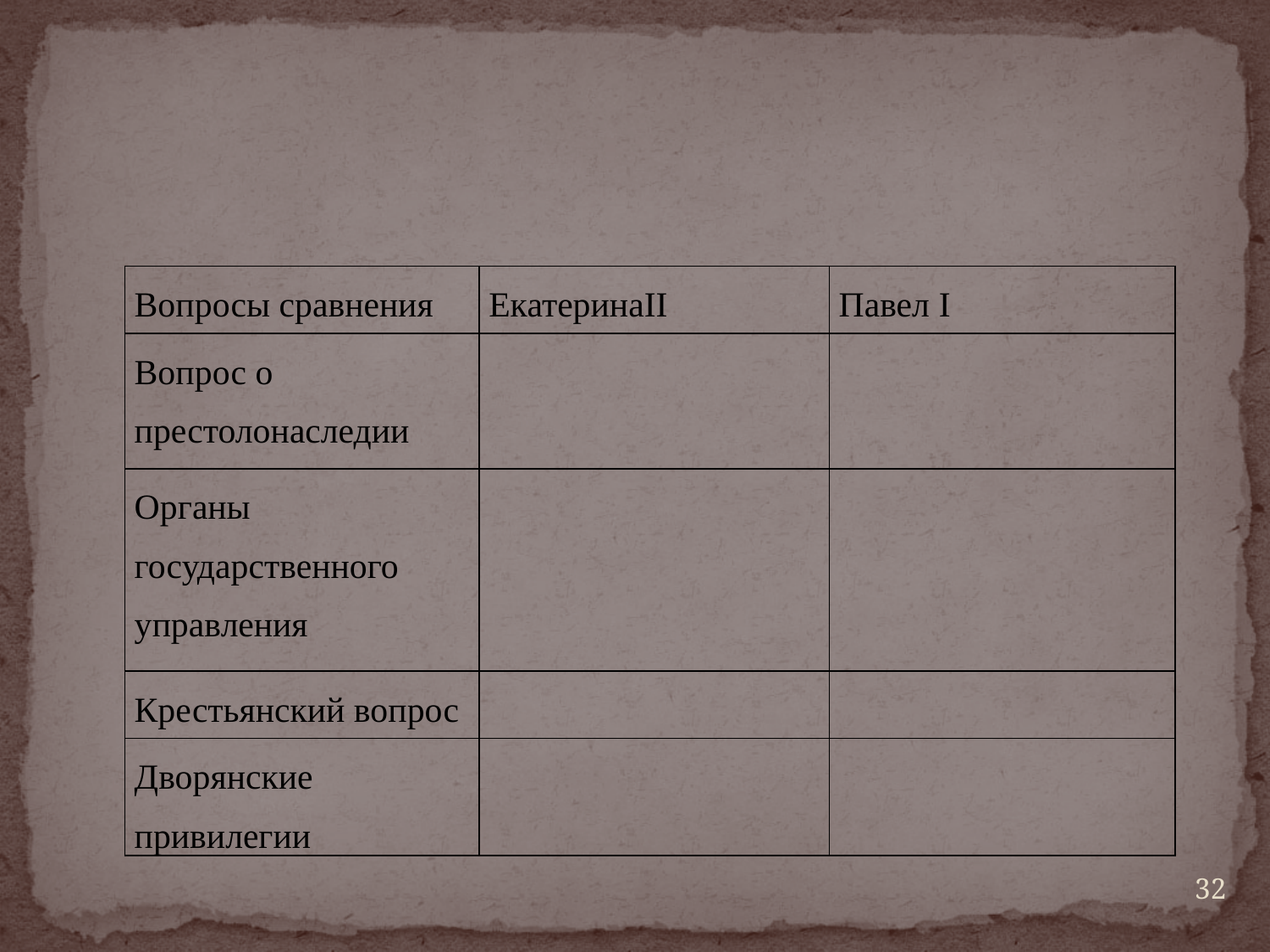

#
| Вопросы сравнения | ЕкатеринаII | Павел I |
| --- | --- | --- |
| Вопрос о престолонаследии |  |  |
| Органы государственного управления |  |  |
| Крестьянский вопрос |  |  |
| Дворянские привилегии |  |  |
32